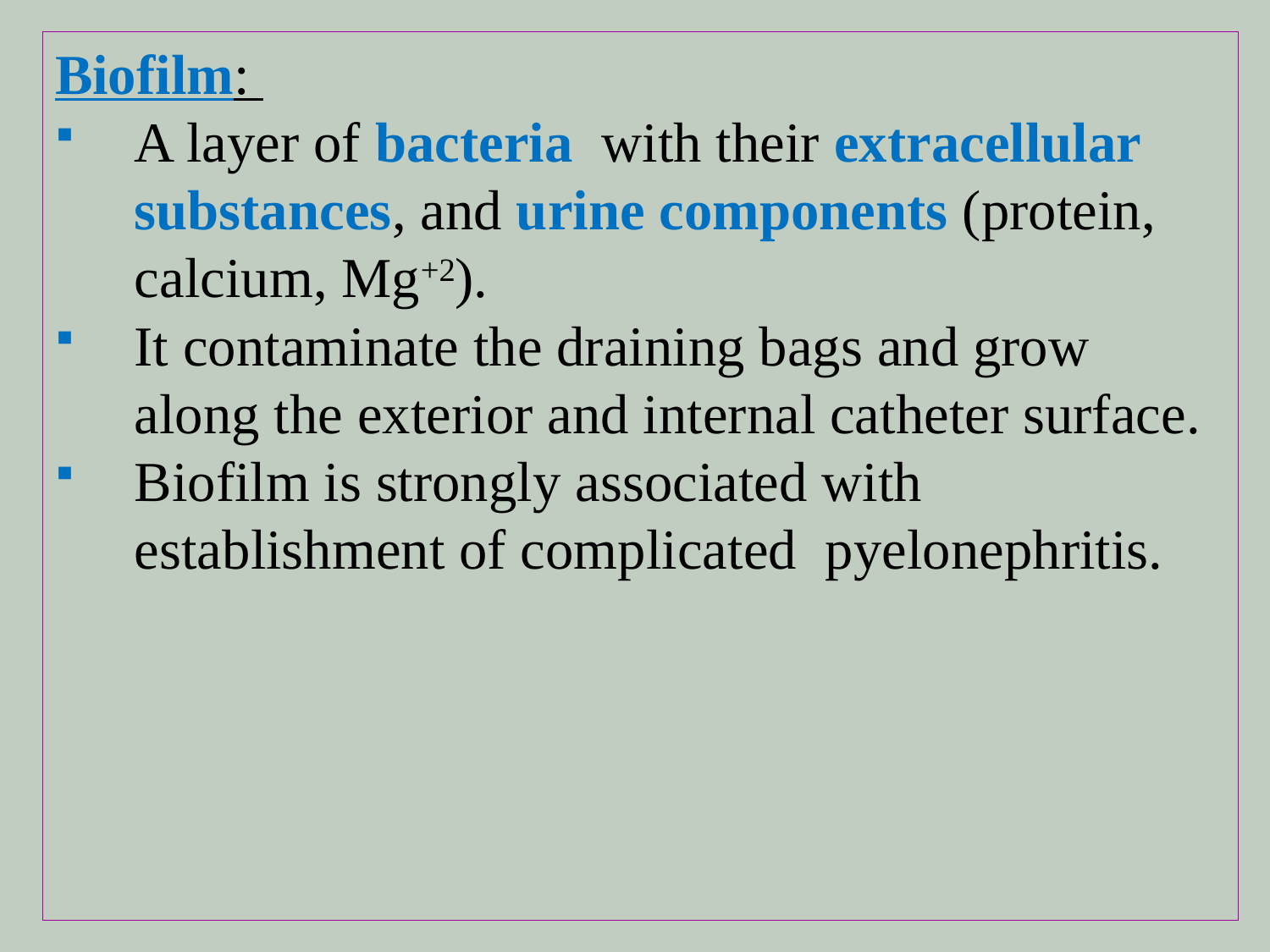

# n
Biofilm:
A layer of bacteria  with their extracellular substances, and urine components (protein, calcium, Mg+2).
It contaminate the draining bags and grow along the exterior and internal catheter surface.
Biofilm is strongly associated with establishment of complicated  pyelonephritis.